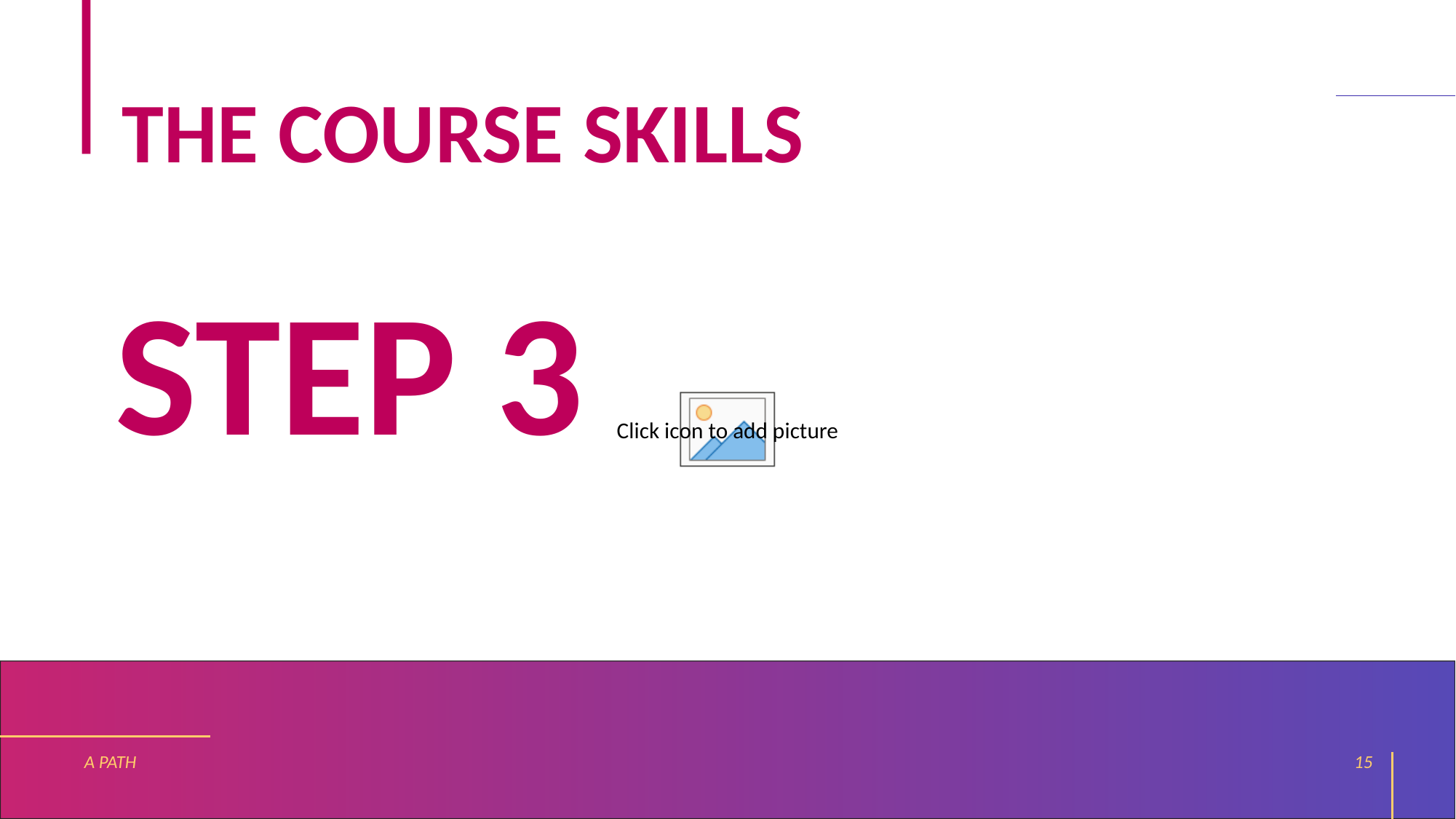

# THE COURSE SKILLS

STEP 3
A PATH
15